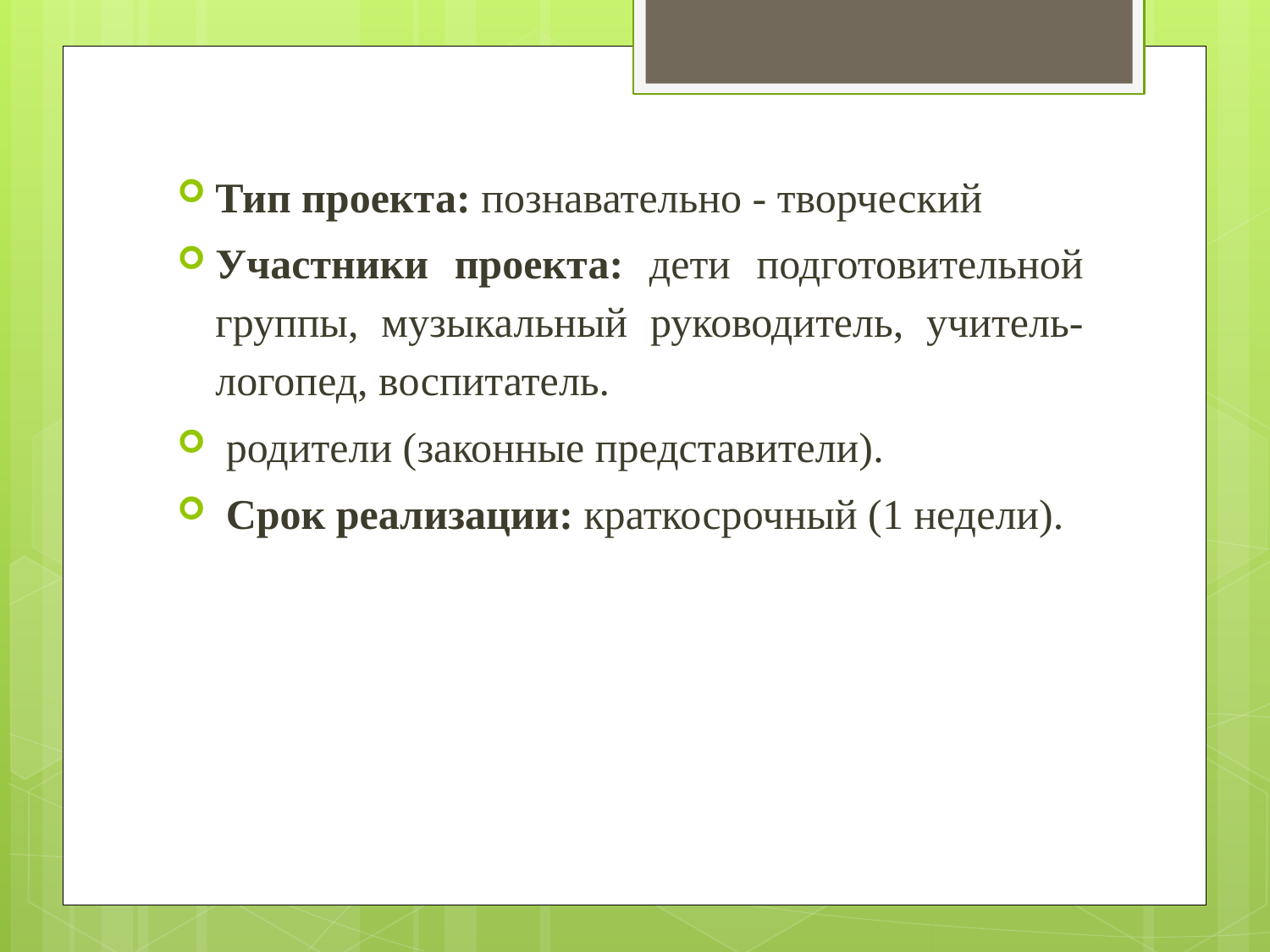

Тип проекта: познавательно - творческий
Участники проекта: дети подготовительной группы, музыкальный руководитель, учитель-логопед, воспитатель.
 родители (законные представители).
 Срок реализации: краткосрочный (1 недели).